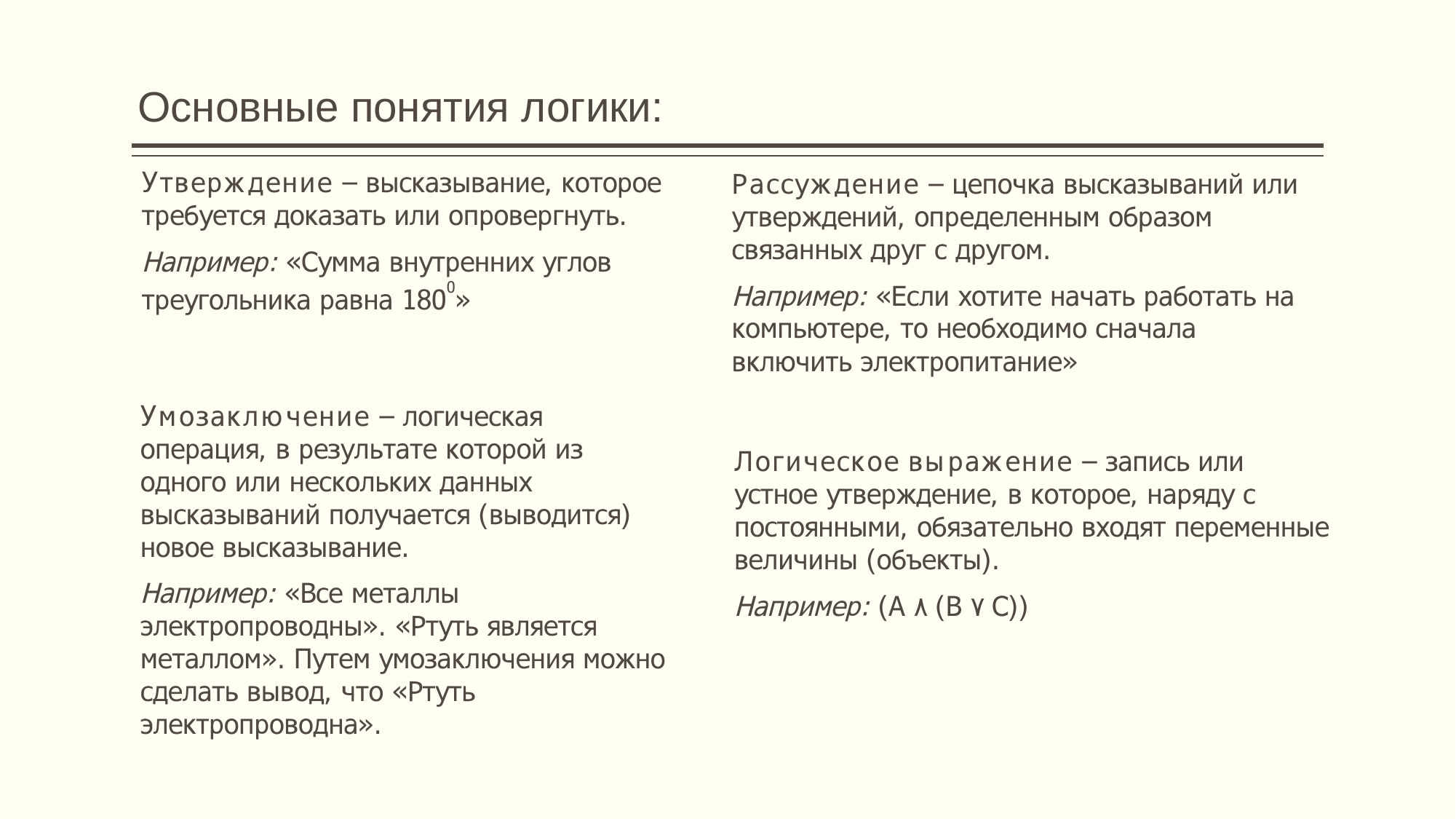

# Основные понятия логики:
Утверждение – высказывание, которое требуется доказать или опровергнуть.
Например: «Сумма внутренних углов треугольника равна 1800»
Рассуждение – цепочка высказываний или утверждений, определенным образом связанных друг с другом.
Например: «Если хотите начать работать на компьютере, то необходимо сначала включить электропитание»
Умозаключение – логическая операция, в результате которой из одного или нескольких данных высказываний получается (выводится) новое высказывание.
Например: «Все металлы электропроводны». «Ртуть является металлом». Путем умозаключения можно сделать вывод, что «Ртуть электропроводна».
Логическое выражение – запись или устное утверждение, в которое, наряду с постоянными, обязательно входят переменные величины (объекты).
Например: (А ۸ (В ۷ С))